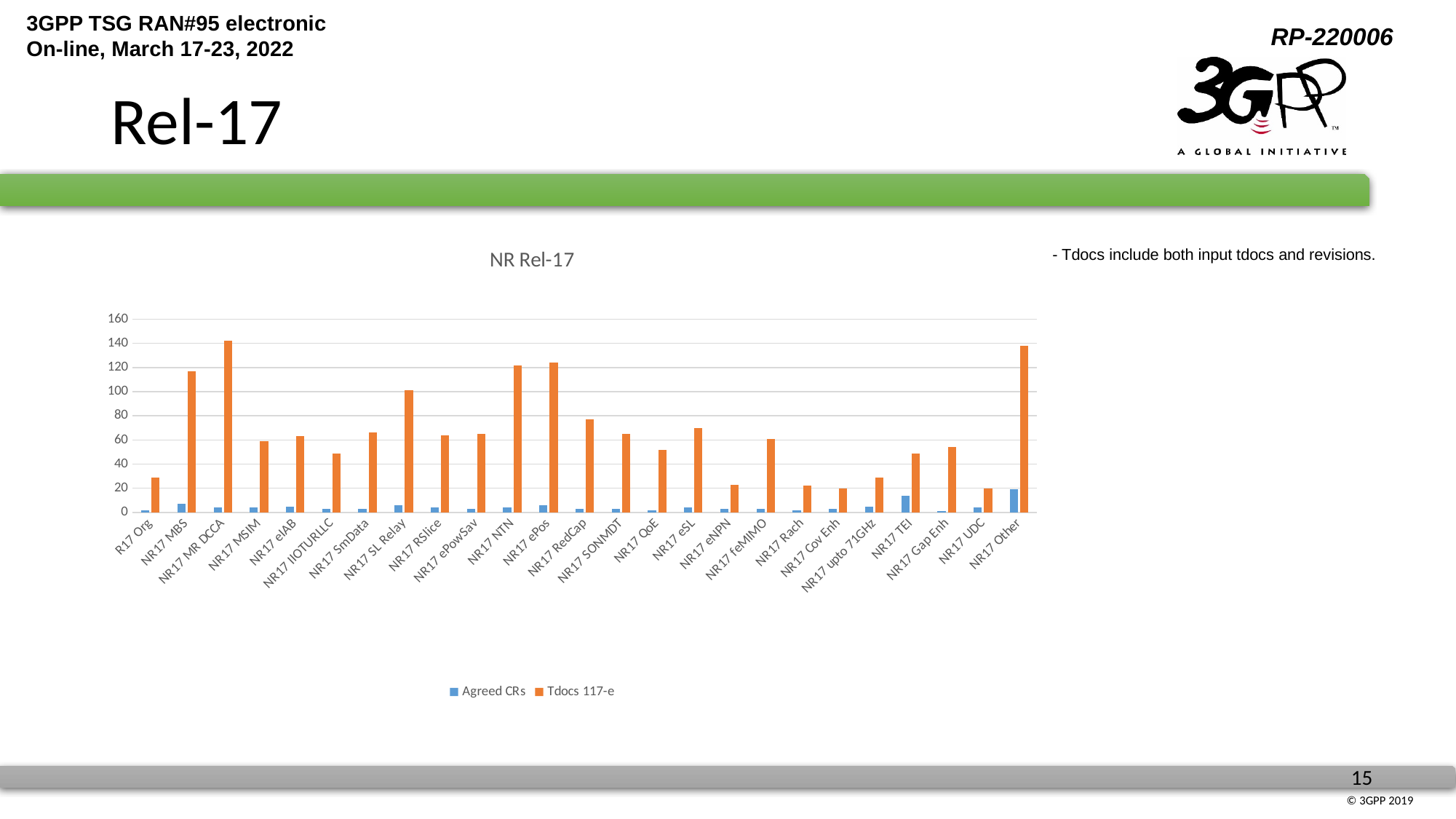

# Rel-17

### Chart: NR Rel-17

| Category | Agreed CRs | Tdocs 117-e |
|---|---|---|
| R17 Org | 2.0 | 29.0 |
| NR17 MBS | 7.0 | 117.0 |
| NR17 MR DCCA | 4.0 | 142.0 |
| NR17 MSIM | 4.0 | 59.0 |
| NR17 eIAB | 5.0 | 63.0 |
| NR17 IIOTURLLC | 3.0 | 49.0 |
| NR17 SmData | 3.0 | 66.0 |
| NR17 SL Relay | 6.0 | 101.0 |
| NR17 RSlice | 4.0 | 64.0 |
| NR17 ePowSav | 3.0 | 65.0 |
| NR17 NTN | 4.0 | 122.0 |
| NR17 ePos | 6.0 | 124.0 |
| NR17 RedCap | 3.0 | 77.0 |
| NR17 SONMDT | 3.0 | 65.0 |
| NR17 QoE | 2.0 | 52.0 |
| NR17 eSL | 4.0 | 70.0 |
| NR17 eNPN | 3.0 | 23.0 |
| NR17 feMIMO | 3.0 | 61.0 |
| NR17 Rach | 2.0 | 22.0 |
| NR17 Cov Enh | 3.0 | 20.0 |
| NR17 upto 71GHz | 5.0 | 29.0 |
| NR17 TEI | 14.0 | 49.0 |
| NR17 Gap Enh | 1.0 | 54.0 |
| NR17 UDC | 4.0 | 20.0 |
| NR17 Other | 19.0 | 138.0 |
- Tdocs include both input tdocs and revisions.